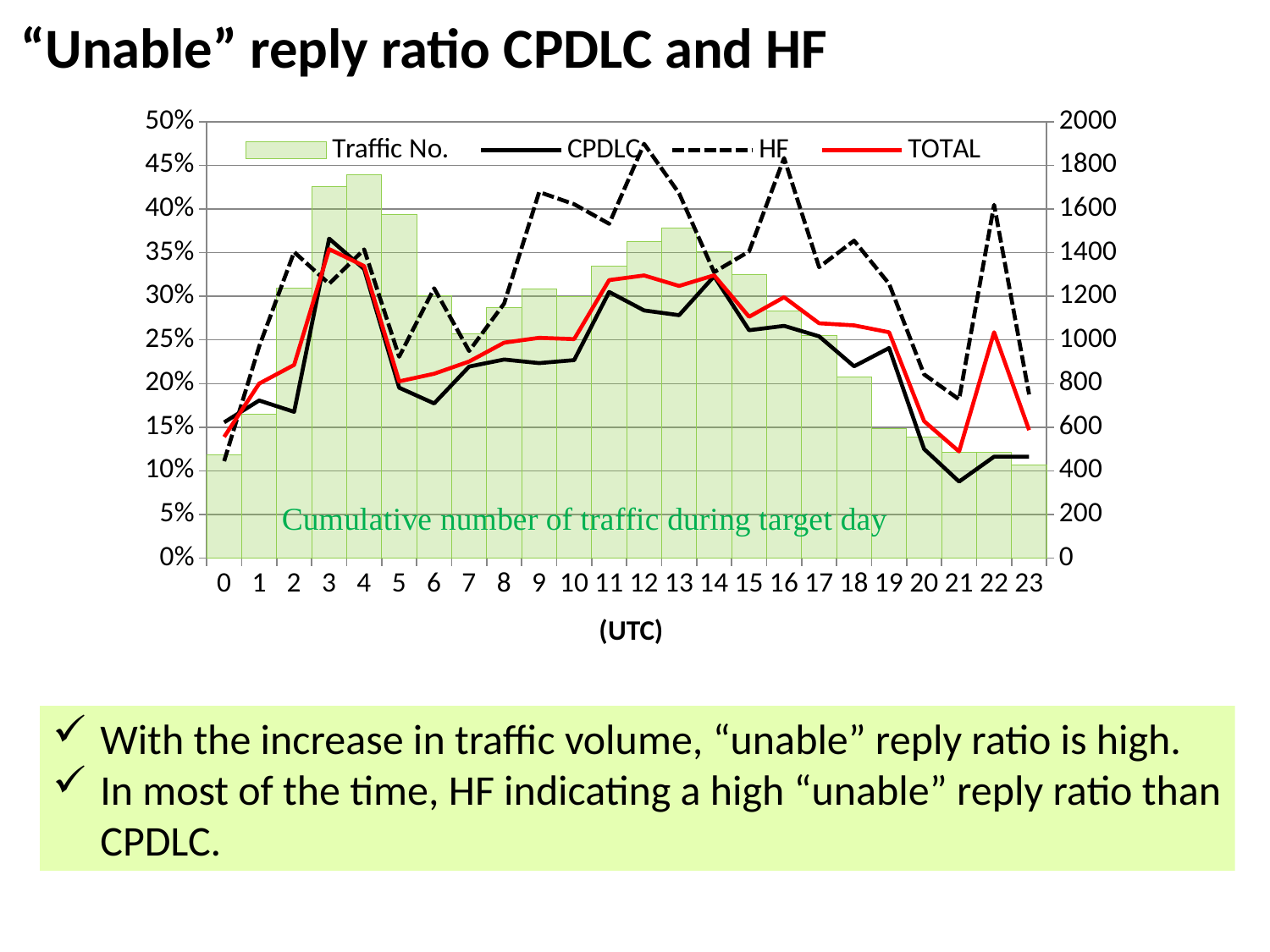

“Unable” reply ratio CPDLC and HF

### Chart

| Category | Traffic No. | CPDLC | HF | TOTAL |
|---|---|---|---|---|
| 0 | 475.0 | 0.15555555555555556 | 0.1111111111111111 | 0.1388888888888889 |
| 1 | 661.0 | 0.18055555555555555 | 0.24242424242424243 | 0.2 |
| 2 | 1236.0 | 0.16756756756756758 | 0.35064935064935066 | 0.22137404580152673 |
| 3 | 1701.0 | 0.3659942363112392 | 0.3142857142857143 | 0.35398230088495575 |
| 4 | 1755.0 | 0.33114035087719296 | 0.35365853658536583 | 0.3345724907063197 |
| 5 | 1576.0 | 0.1952191235059761 | 0.23076923076923078 | 0.20253164556962025 |
| 6 | 1202.0 | 0.17721518987341772 | 0.3090909090909091 | 0.2112676056338028 |
| 7 | 1028.0 | 0.21951219512195122 | 0.23728813559322035 | 0.22527472527472528 |
| 8 | 1149.0 | 0.2275449101796407 | 0.2916666666666667 | 0.24686192468619247 |
| 9 | 1235.0 | 0.22346368715083798 | 0.41935483870967744 | 0.2523809523809524 |
| 10 | 1200.0 | 0.226890756302521 | 0.40540540540540543 | 0.2509090909090909 |
| 11 | 1339.0 | 0.30493273542600896 | 0.3829787234042553 | 0.31851851851851853 |
| 12 | 1449.0 | 0.28378378378378377 | 0.4745762711864407 | 0.3238434163701068 |
| 13 | 1513.0 | 0.2783018867924528 | 0.417910447761194 | 0.3118279569892473 |
| 14 | 1404.0 | 0.3229166666666667 | 0.3275862068965517 | 0.324 |
| 15 | 1298.0 | 0.2611111111111111 | 0.35135135135135137 | 0.2764976958525346 |
| 16 | 1133.0 | 0.26609442060085836 | 0.4583333333333333 | 0.298932384341637 |
| 17 | 1019.0 | 0.2541436464088398 | 0.3333333333333333 | 0.26905829596412556 |
| 18 | 832.0 | 0.21978021978021978 | 0.36363636363636365 | 0.26666666666666666 |
| 19 | 595.0 | 0.24074074074074073 | 0.3142857142857143 | 0.25874125874125875 |
| 20 | 556.0 | 0.125 | 0.21052631578947367 | 0.1568627450980392 |
| 21 | 486.0 | 0.08771929824561403 | 0.18181818181818182 | 0.12222222222222222 |
| 22 | 486.0 | 0.11627906976744186 | 0.40476190476190477 | 0.25882352941176473 |
| 23 | 428.0 | 0.11627906976744186 | 0.1875 | 0.14666666666666667 |
With the increase in traffic volume, “unable” reply ratio is high.
In most of the time, HF indicating a high “unable” reply ratio than CPDLC.